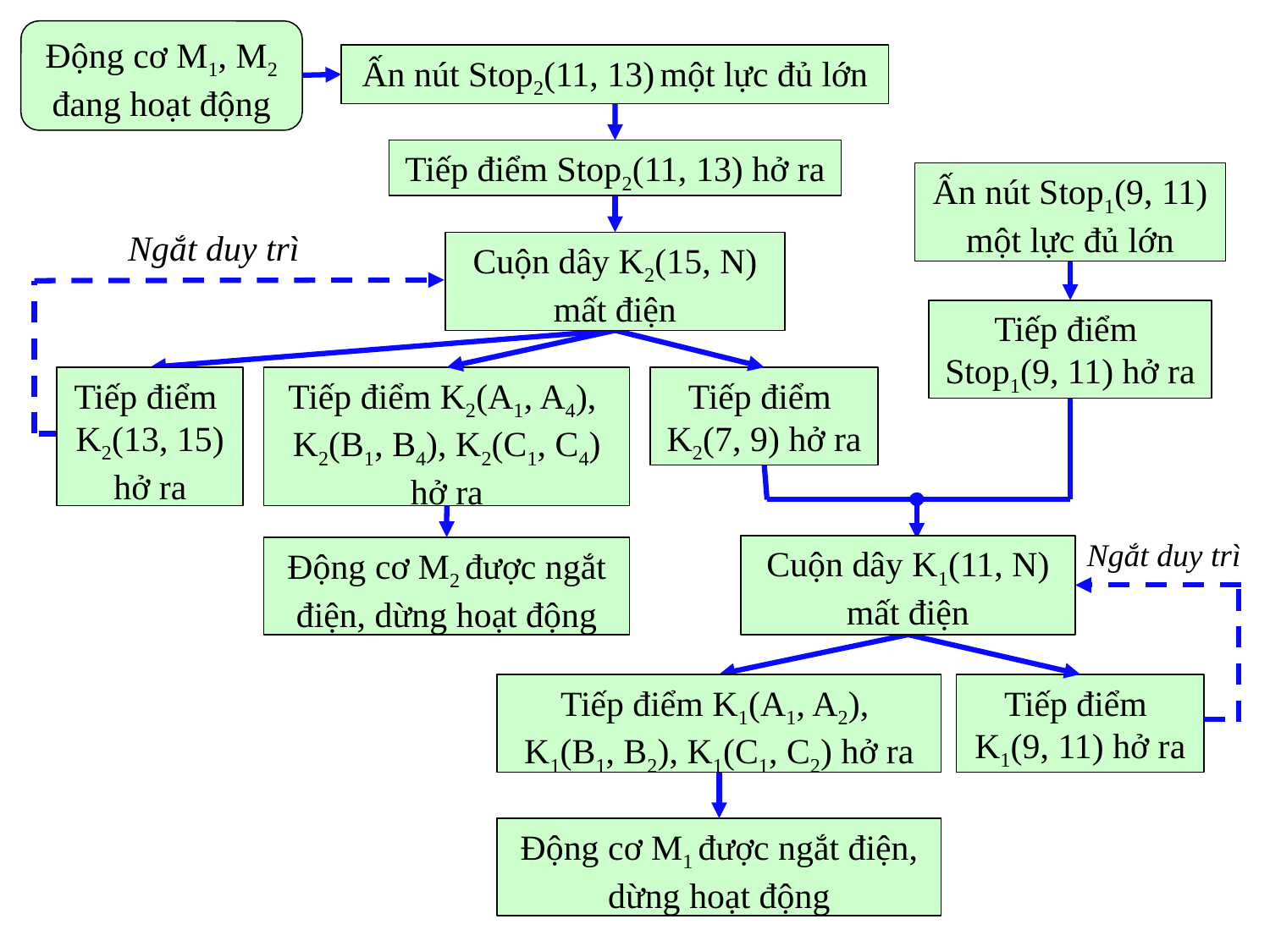

Động cơ M1, M2 đang hoạt động
Ấn nút Stop2(11, 13) một lực đủ lớn
Tiếp điểm Stop2(11, 13) hở ra
Ấn nút Stop1(9, 11) một lực đủ lớn
Ngắt duy trì
Cuộn dây K2(15, N) mất điện
Tiếp điểm
Stop1(9, 11) hở ra
Tiếp điểm
K2(13, 15) hở ra
Tiếp điểm K2(A1, A4),
K2(B1, B4), K2(C1, C4) hở ra
Tiếp điểm
K2(7, 9) hở ra

Ngắt duy trì
Cuộn dây K1(11, N) mất điện
Động cơ M2 được ngắt điện, dừng hoạt động
Tiếp điểm K1(A1, A2),
K1(B1, B2), K1(C1, C2) hở ra
Tiếp điểm
K1(9, 11) hở ra
Động cơ M1 được ngắt điện, dừng hoạt động